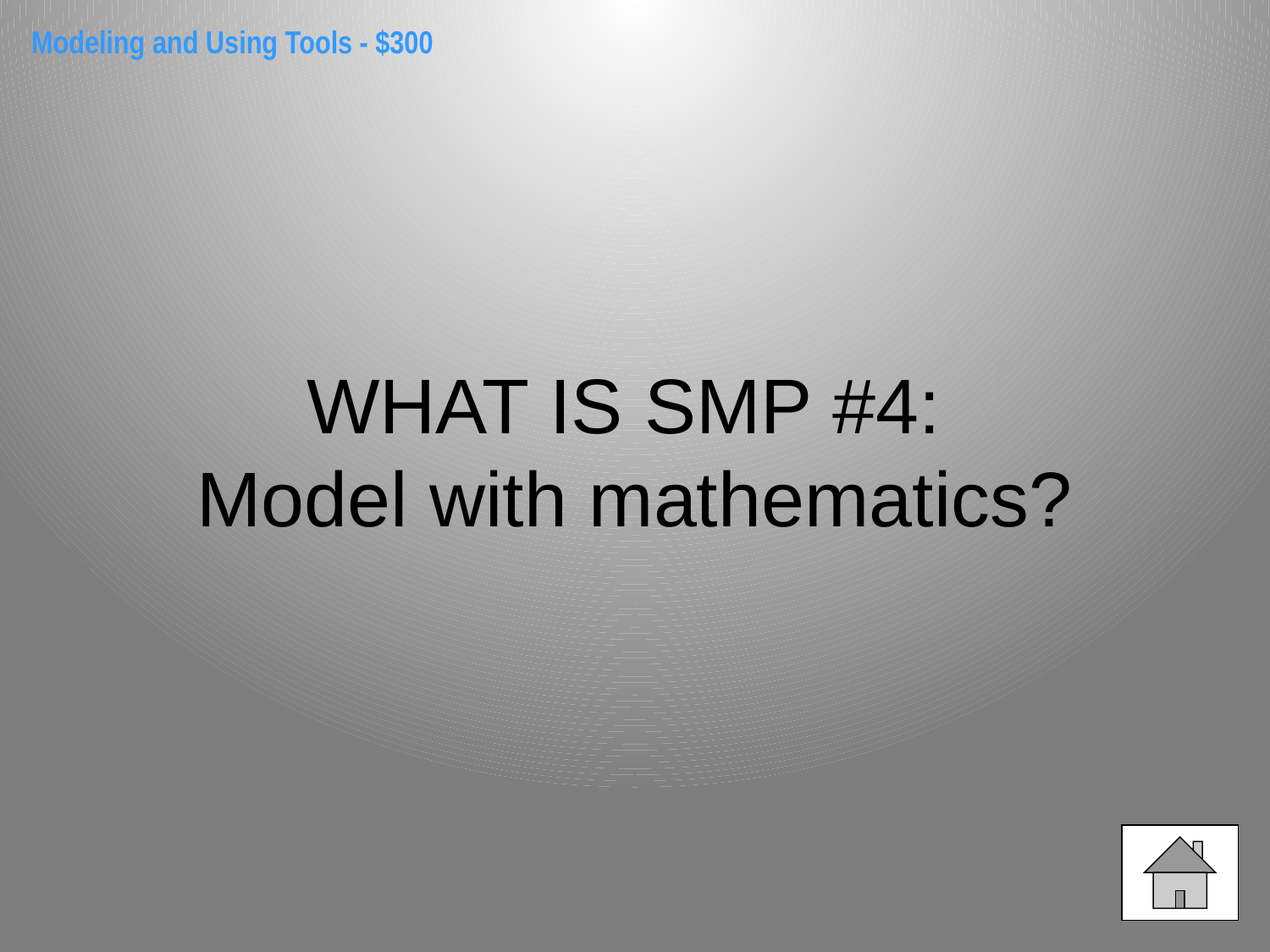

Modeling and Using Tools - $300
WHAT IS SMP #4:
Model with mathematics?